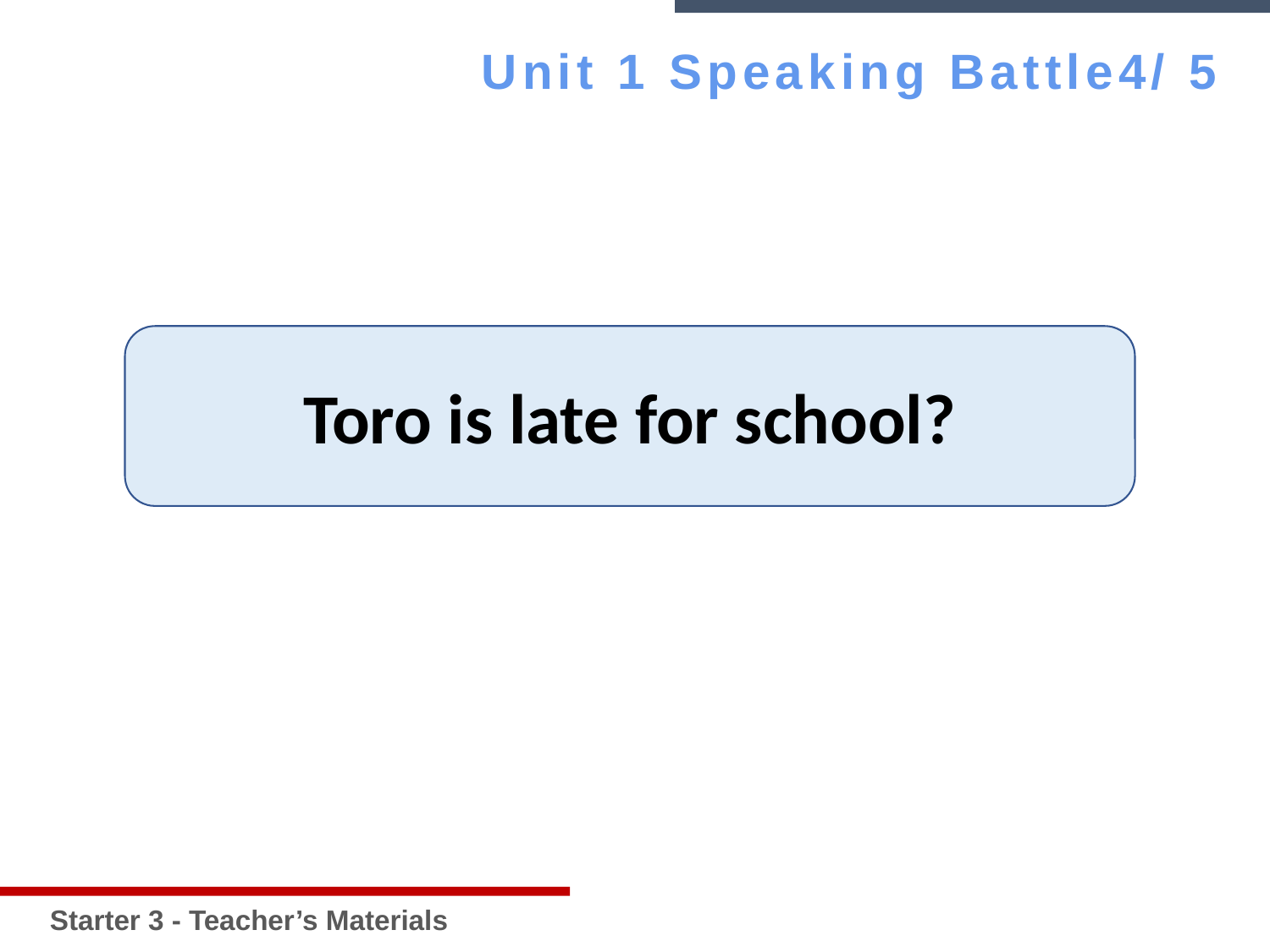

Starter 3 - Teacher’s Materials
Unit 1 Speaking Battle4/ 5
Toro is late for school?